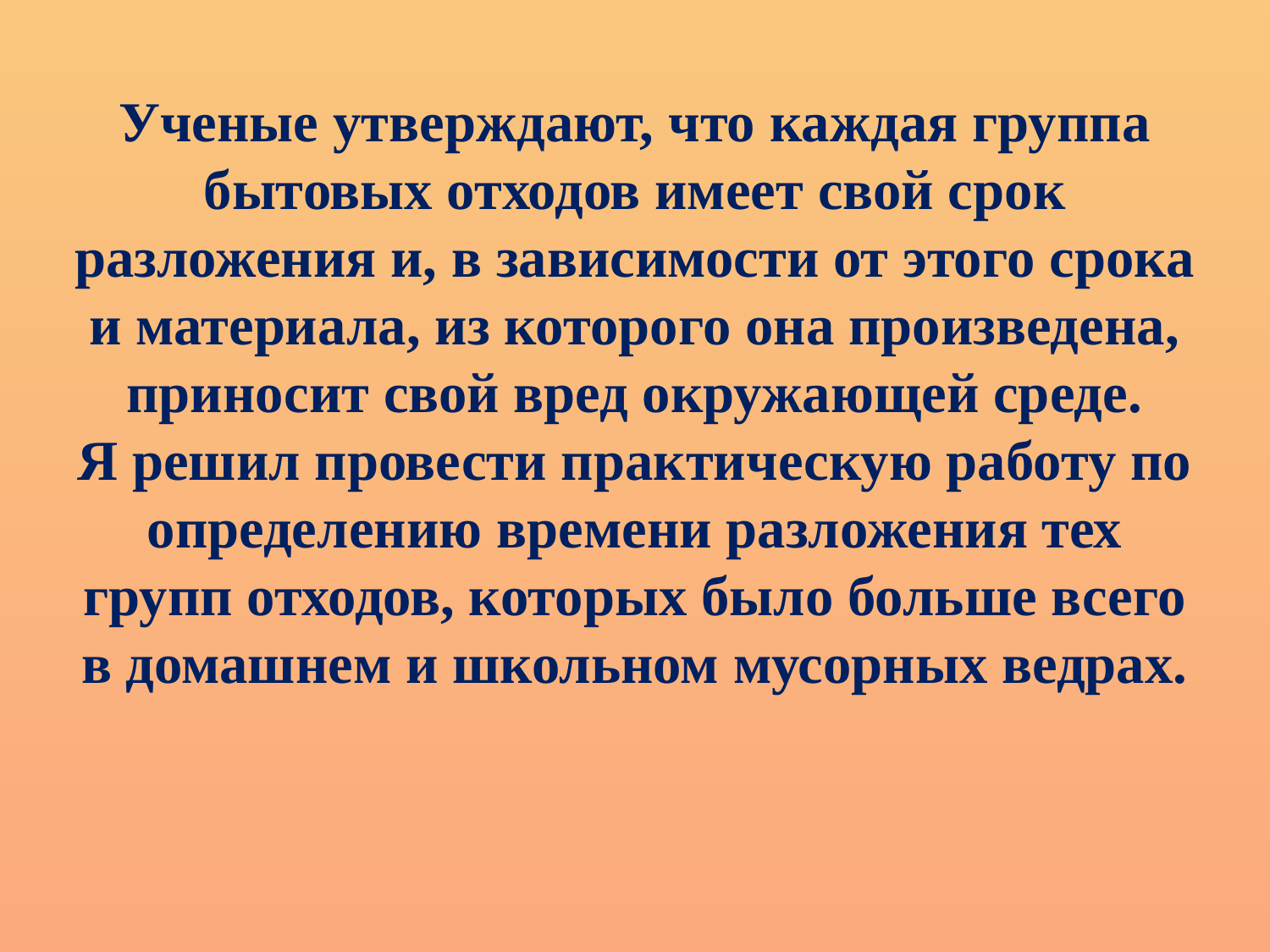

Ученые утверждают, что каждая группа бытовых отходов имеет свой срок разложения и, в зависимости от этого срока и материала, из которого она произведена, приносит свой вред окружающей среде.
Я решил провести практическую работу по определению времени разложения тех групп отходов, которых было больше всего в домашнем и школьном мусорных ведрах.